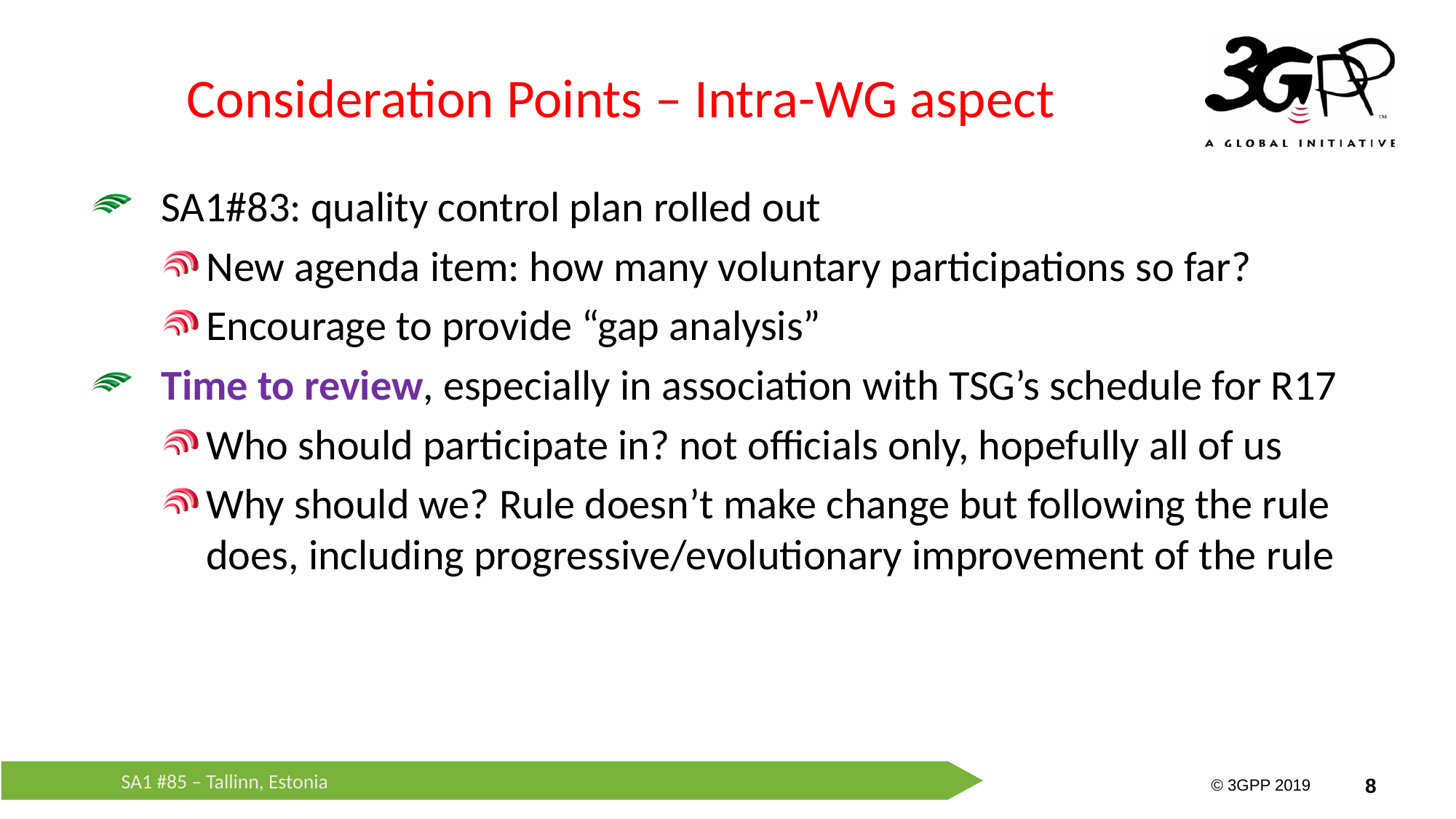

# Consideration Points – Intra-WG aspect
SA1#83: quality control plan rolled out
New agenda item: how many voluntary participations so far?
Encourage to provide “gap analysis”
Time to review, especially in association with TSG’s schedule for R17
Who should participate in? not officials only, hopefully all of us
Why should we? Rule doesn’t make change but following the rule does, including progressive/evolutionary improvement of the rule